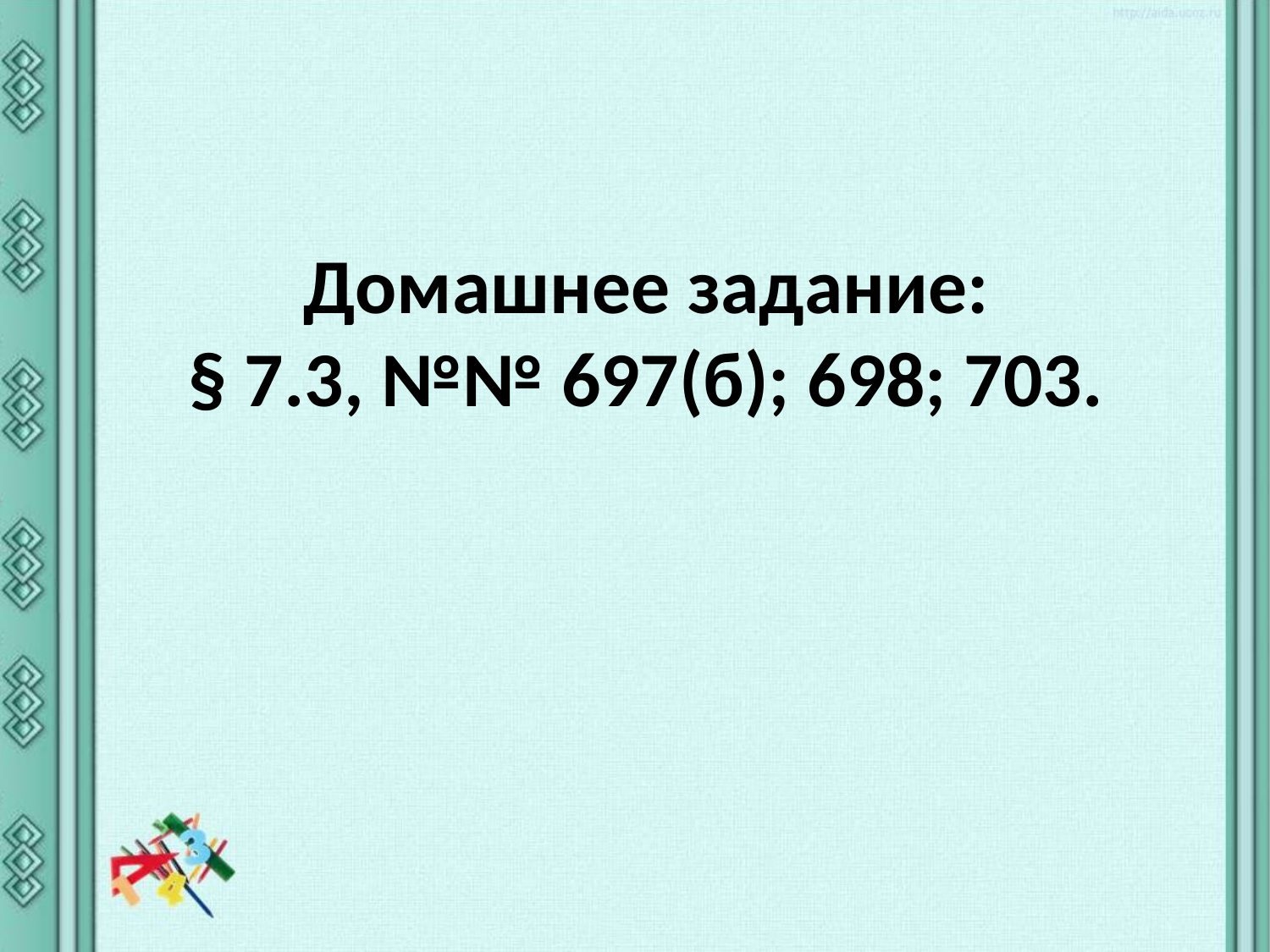

# Домашнее задание: § 7.3, №№ 697(б); 698; 703.